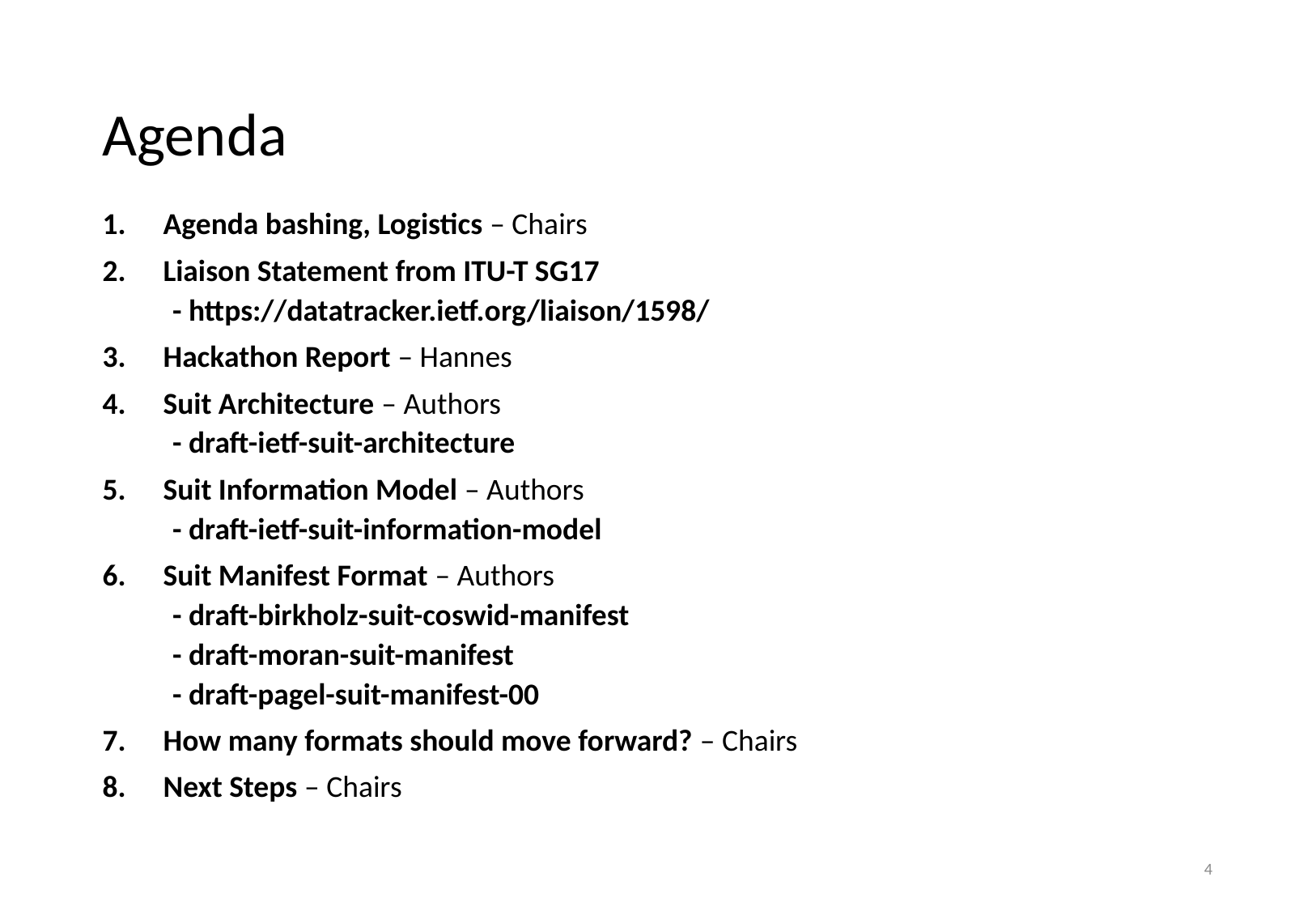

# Agenda
Agenda bashing, Logistics – Chairs
Liaison Statement from ITU-T SG17
   - https://datatracker.ietf.org/liaison/1598/
Hackathon Report – Hannes
Suit Architecture – Authors
   - draft-ietf-suit-architecture
Suit Information Model – Authors
   - draft-ietf-suit-information-model
Suit Manifest Format – Authors
   - draft-birkholz-suit-coswid-manifest
   - draft-moran-suit-manifest
   - draft-pagel-suit-manifest-00
How many formats should move forward? – Chairs
Next Steps – Chairs
4